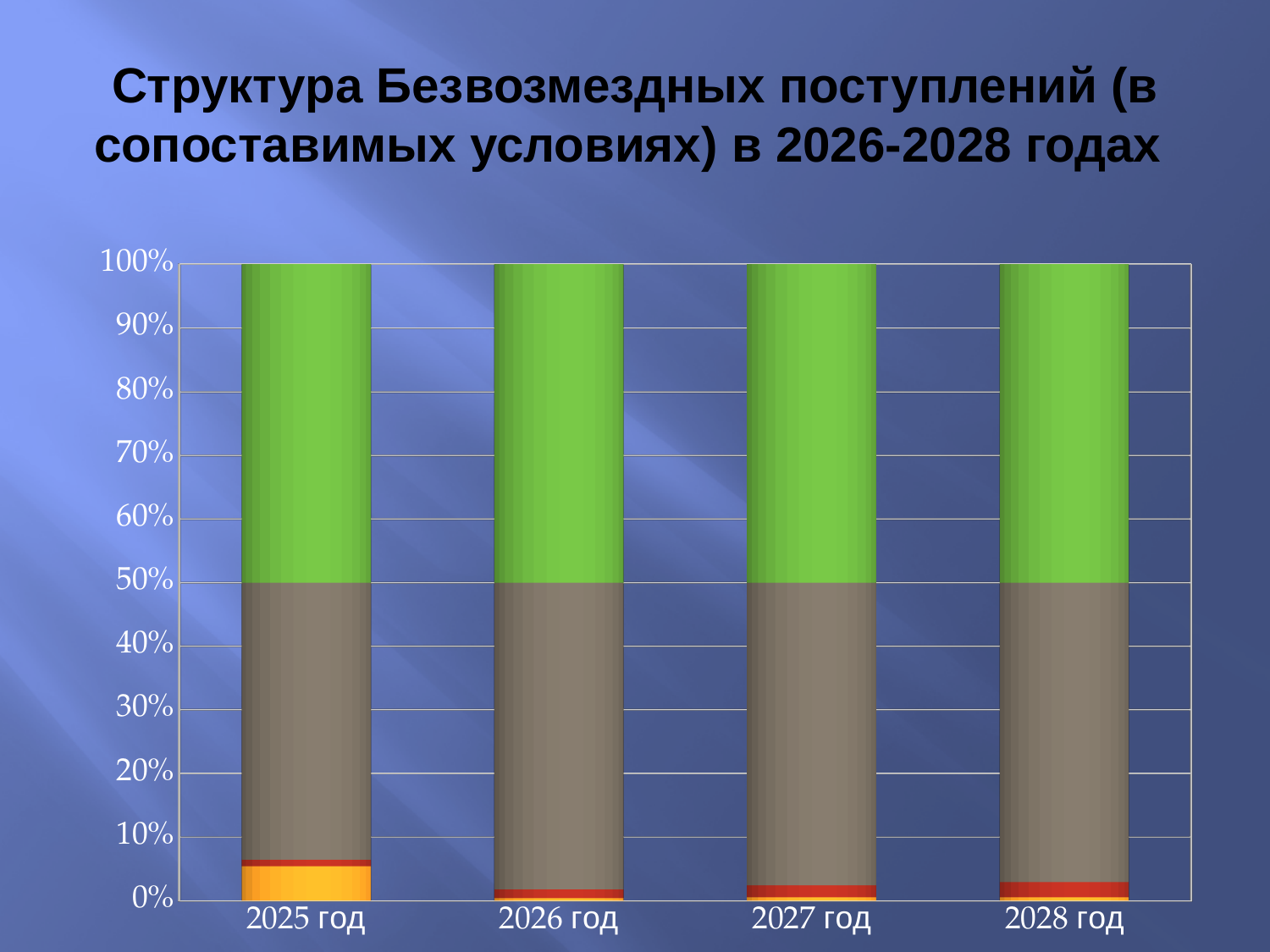

# Структура Безвозмездных поступлений (в сопоставимых условиях) в 2026-2028 годах

[unsupported chart]